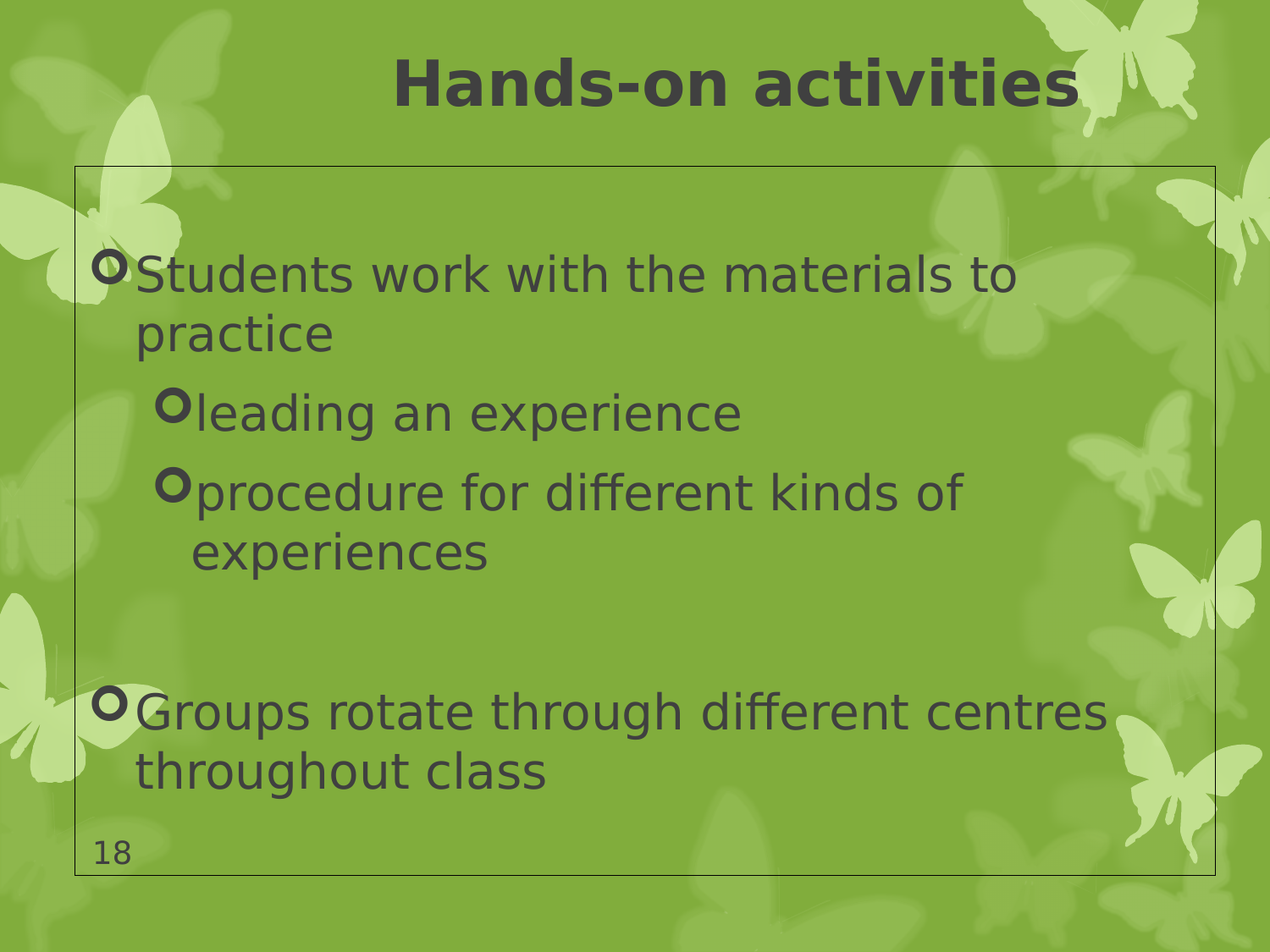

# Hands-on activities
Students work with the materials to practice
leading an experience
procedure for different kinds of experiences

Groups rotate through different centres throughout class
18